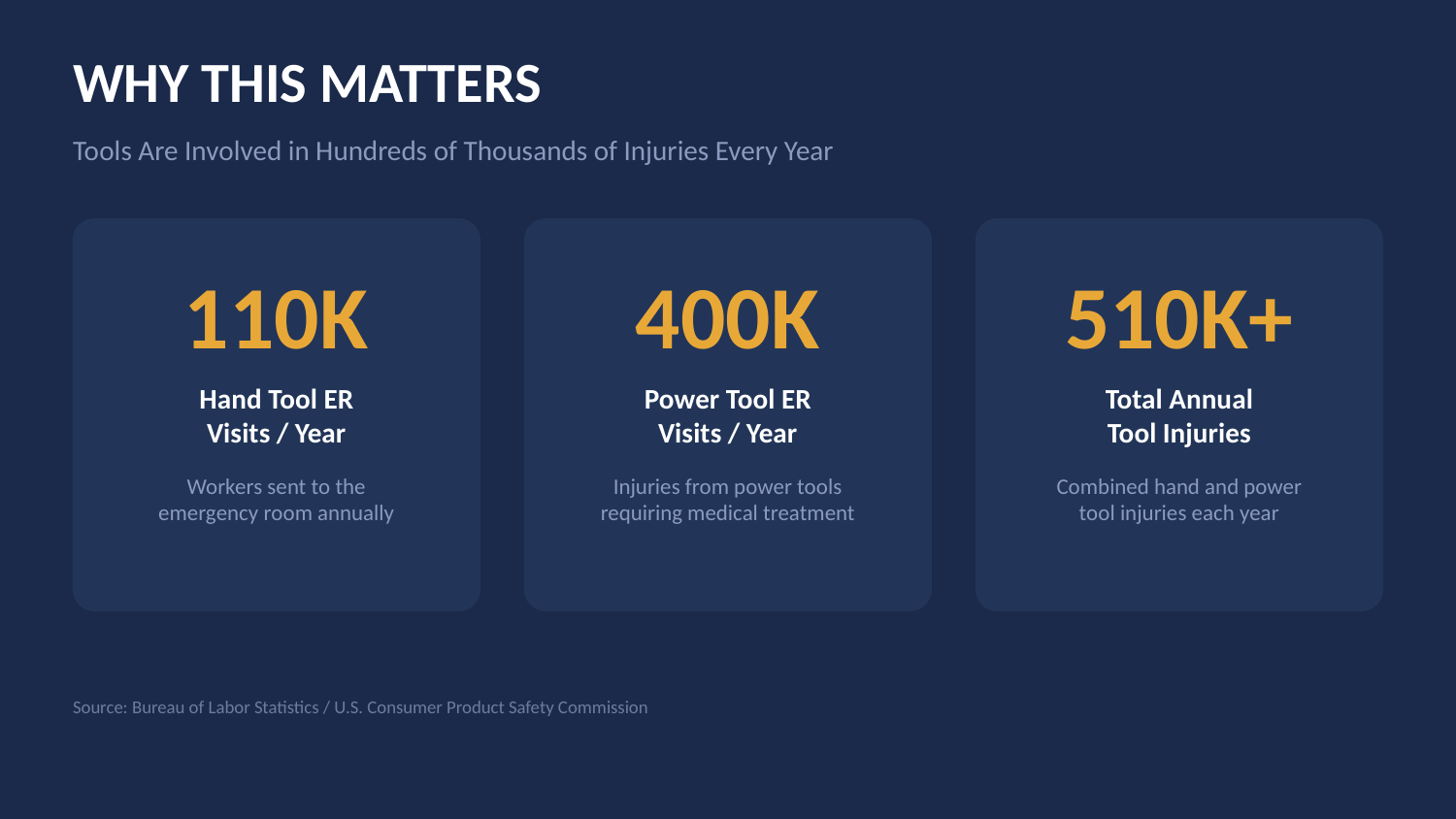

WHY THIS MATTERS
Tools Are Involved in Hundreds of Thousands of Injuries Every Year

110K
400K
510K+
Hand Tool ER
Visits / Year
Power Tool ER
Visits / Year
Total Annual
Tool Injuries
Workers sent to the
emergency room annually
Injuries from power tools
requiring medical treatment
Combined hand and power
tool injuries each year
Source: Bureau of Labor Statistics / U.S. Consumer Product Safety Commission